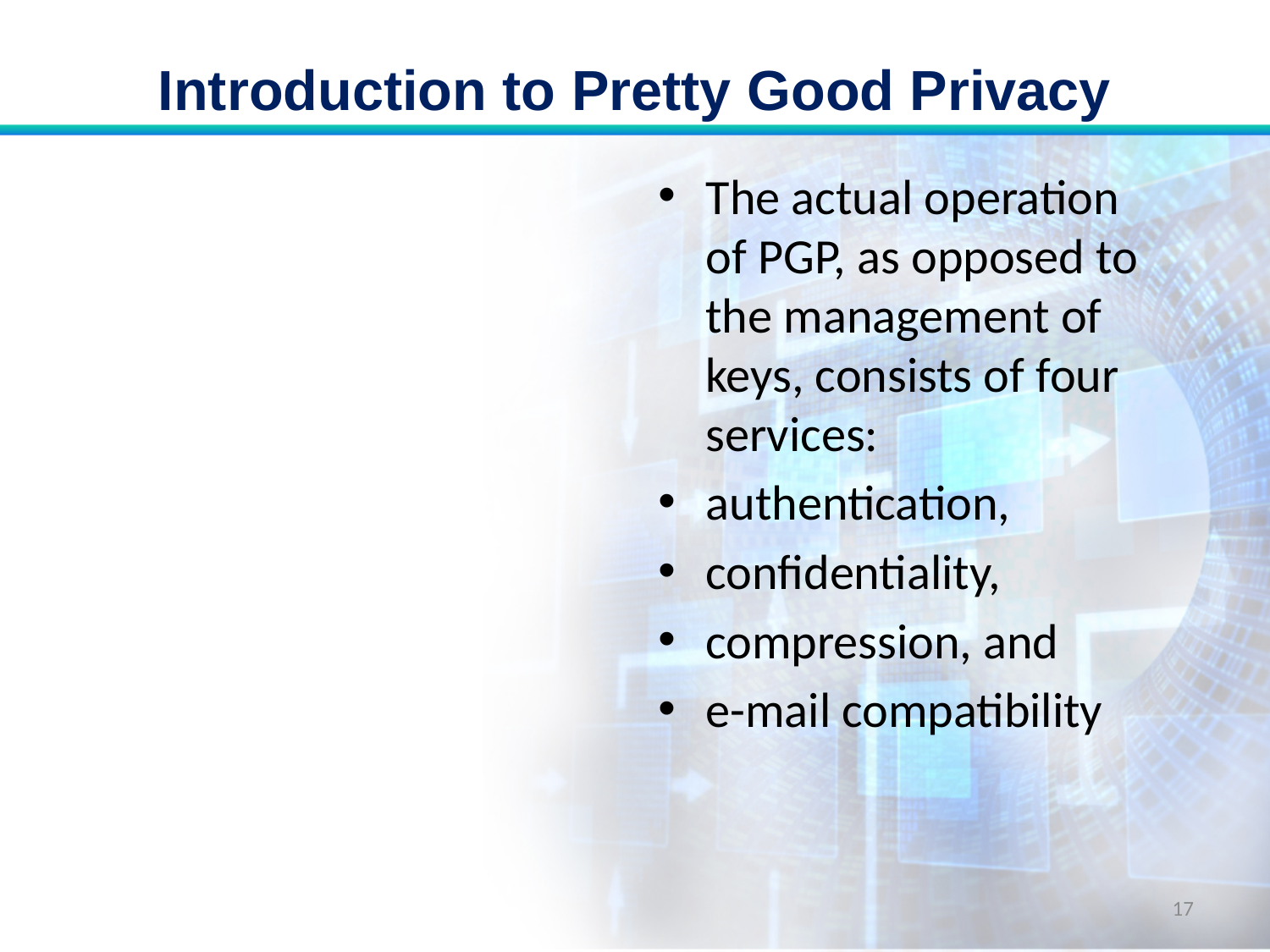

# Introduction to Pretty Good Privacy
The actual operation of PGP, as opposed to the management of keys, consists of four services:
authentication,
confidentiality,
compression, and
e-mail compatibility
17